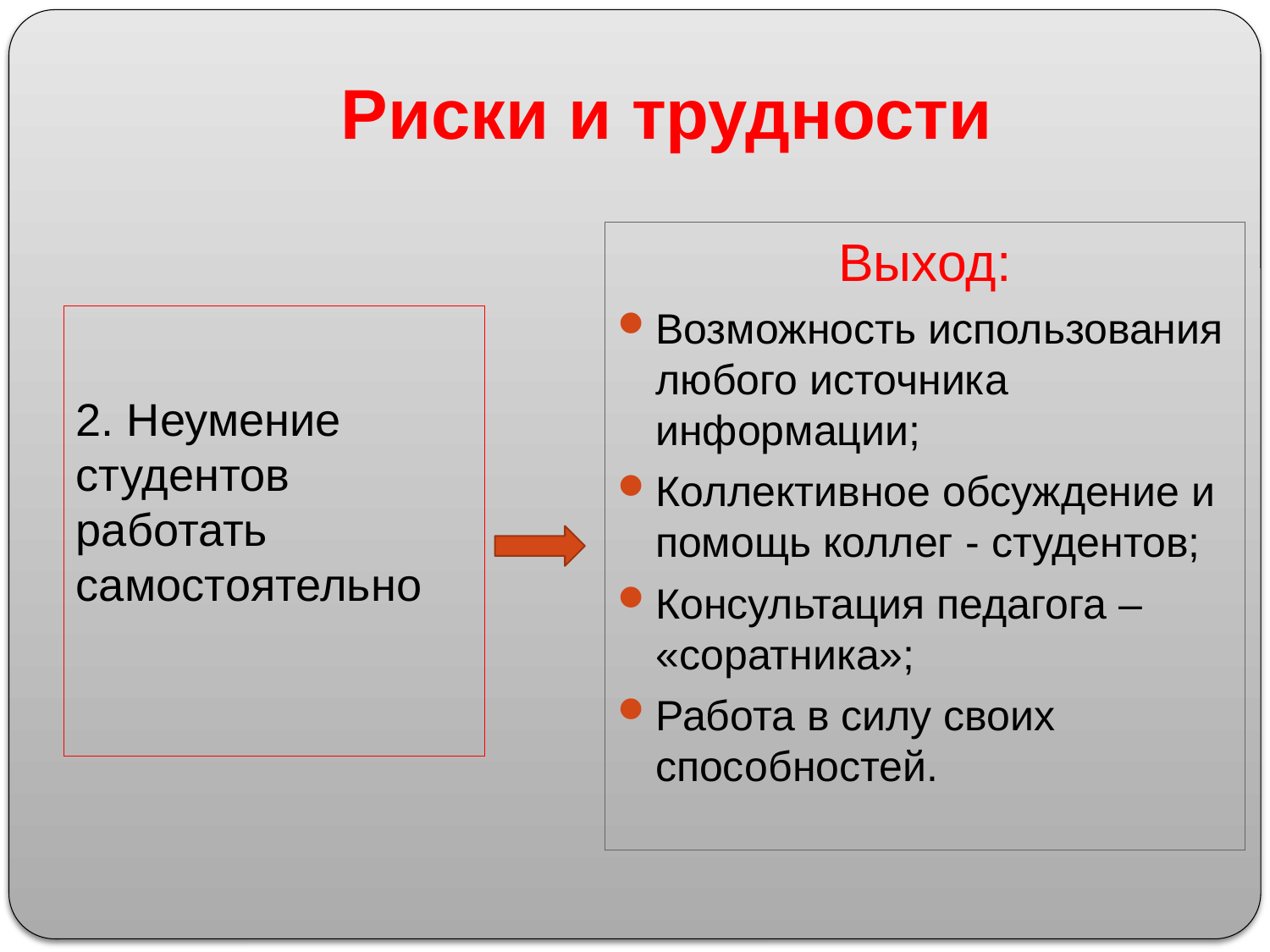

# Риски и трудности
Выход:
Возможность использования любого источника информации;
Коллективное обсуждение и помощь коллег - студентов;
Консультация педагога – «соратника»;
Работа в силу своих способностей.

2. Неумение студентов работать самостоятельно